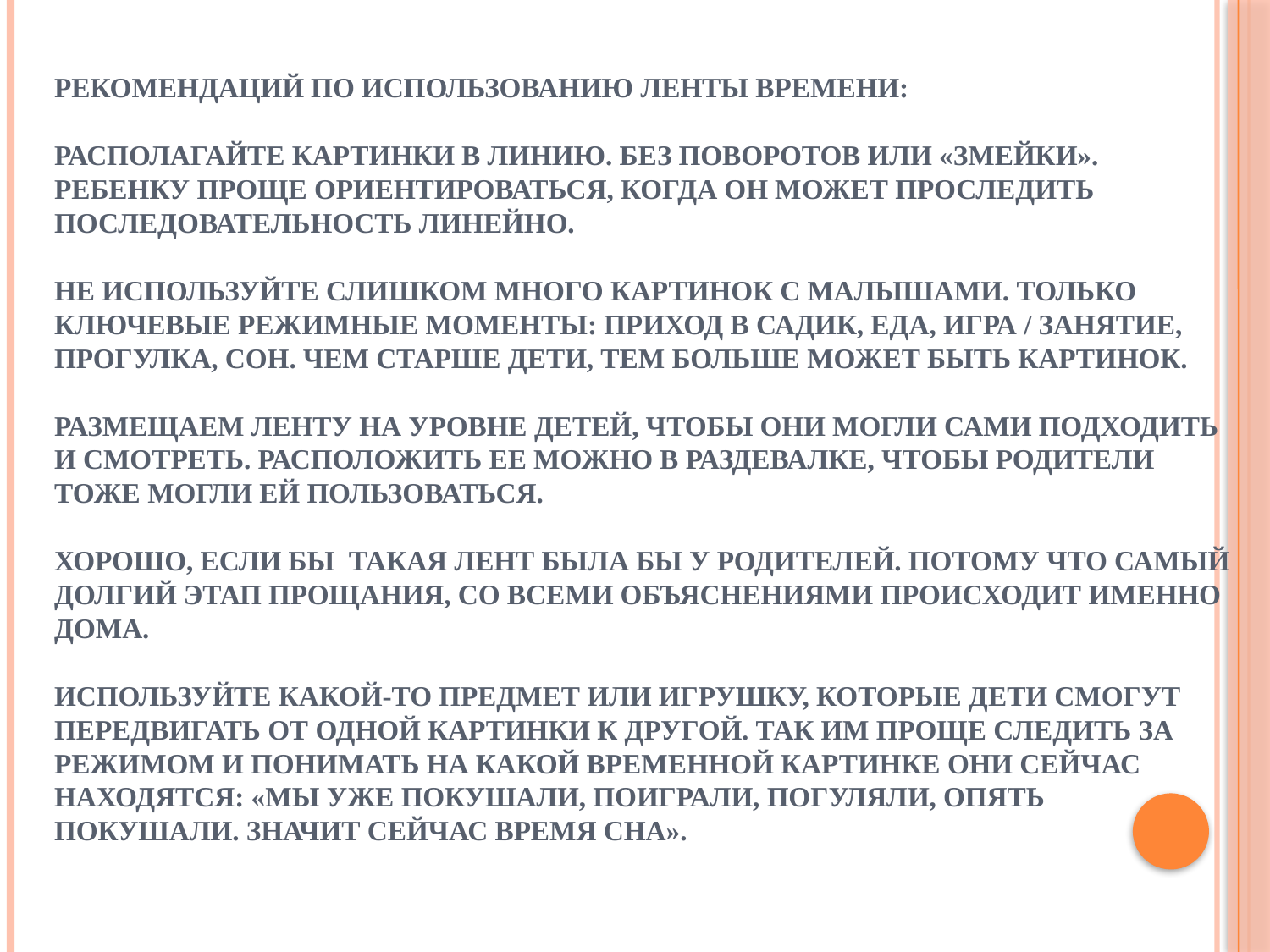

# Рекомендаций по использованию ленты времени: Располагайте картинки в линию. Без поворотов или «змейки». Ребенку проще ориентироваться, когда он может проследить последовательность линейно. Не используйте слишком много картинок с малышами. Только ключевые режимные моменты: приход в садик, еда, игра / занятие, прогулка, сон. Чем старше дети, тем больше может быть картинок. Размещаем ленту на уровне детей, чтобы они могли сами подходить и смотреть. Расположить ее можно в раздевалке, чтобы родители тоже могли ей пользоваться. Хорошо, если бы  такая лент была бы у родителей. Потому что самый долгий этап прощания, со всеми объяснениями происходит именно дома. Используйте какой-то предмет или игрушку, которые дети смогут передвигать от одной картинки к другой. Так им проще следить за режимом и понимать на какой временной картинке они сейчас находятся: «Мы уже покушали, поиграли, погуляли, опять покушали. Значит сейчас время сна».